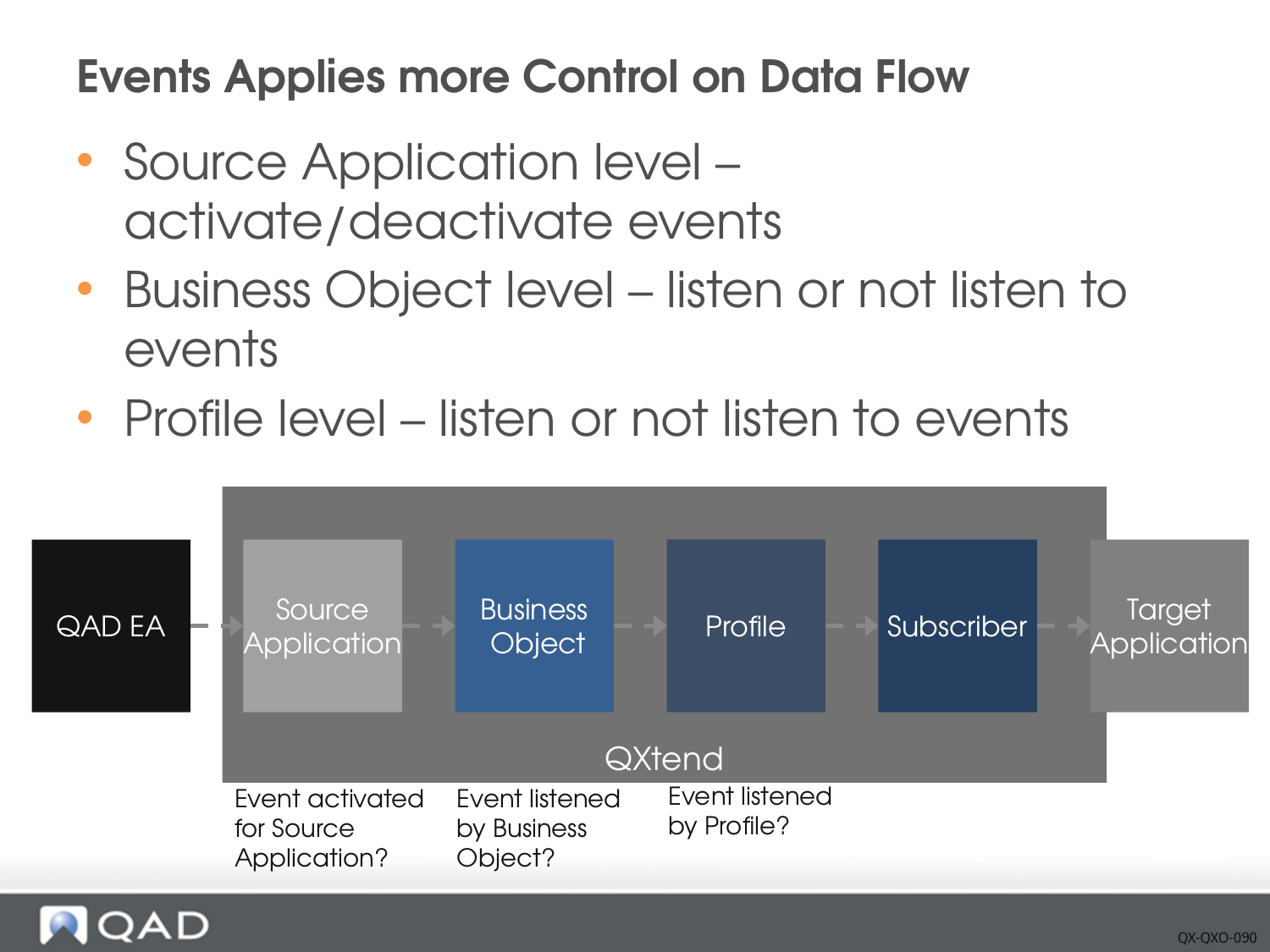

# Events Applies more Control on Data Flow
Source Application level – activate/deactivate events
Business Object level – listen or not listen to events
Profile level – listen or not listen to events
QXtend
QAD EA
Source
Application
Business
 Object
Profile
Subscriber
Target
Application
Event listened by Profile?
Event activated for Source Application?
Event listened by Business Object?
QX-QXO-090